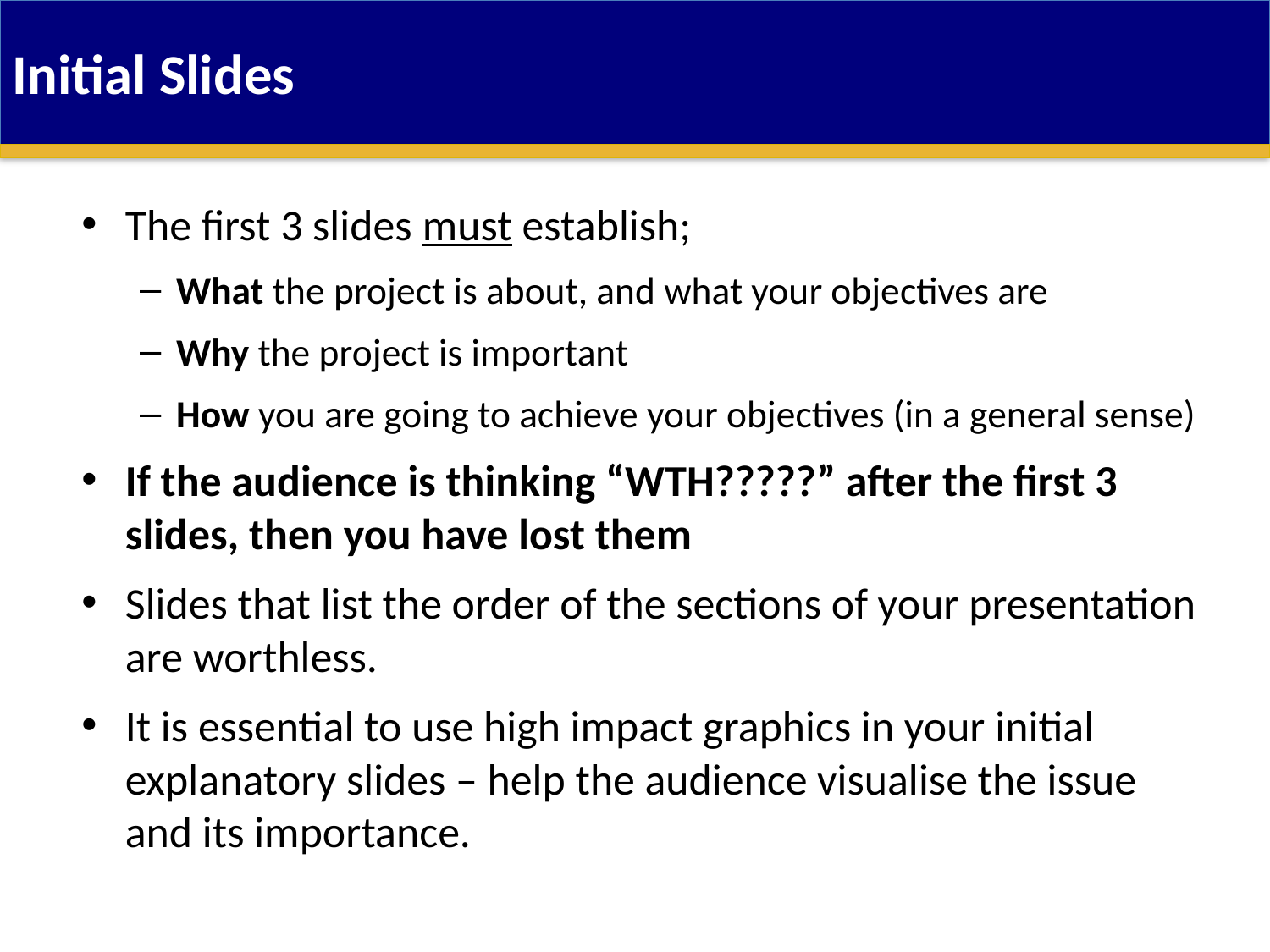

Initial Slides

The first 3 slides must establish;
What the project is about, and what your objectives are
Why the project is important
How you are going to achieve your objectives (in a general sense)
If the audience is thinking “WTH?????” after the first 3 slides, then you have lost them
Slides that list the order of the sections of your presentation are worthless.
It is essential to use high impact graphics in your initial explanatory slides – help the audience visualise the issue and its importance.